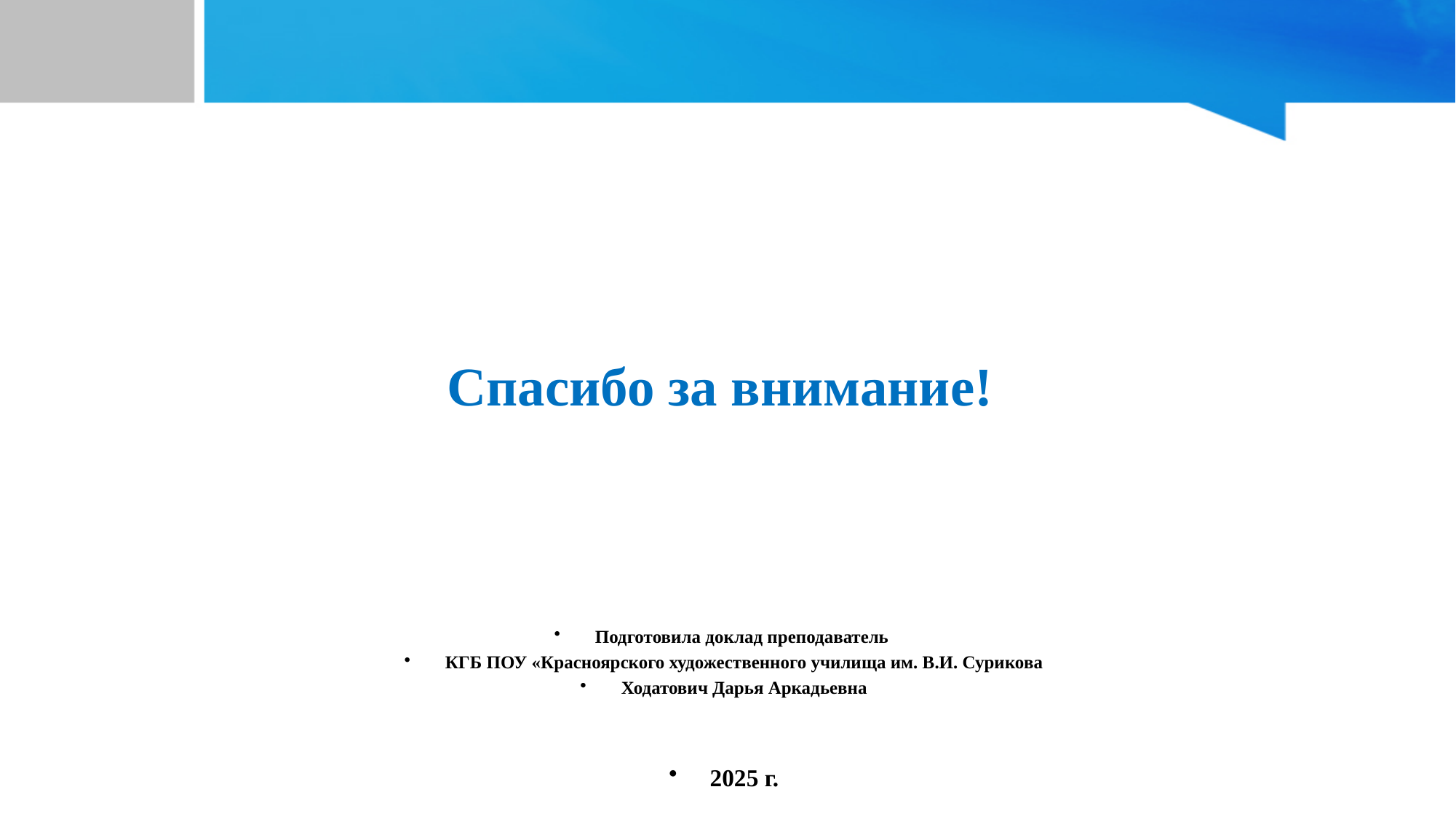

# Спасибо за внимание!
Подготовила доклад преподаватель
КГБ ПОУ «Красноярского художественного училища им. В.И. Сурикова
Ходатович Дарья Аркадьевна

2025 г.